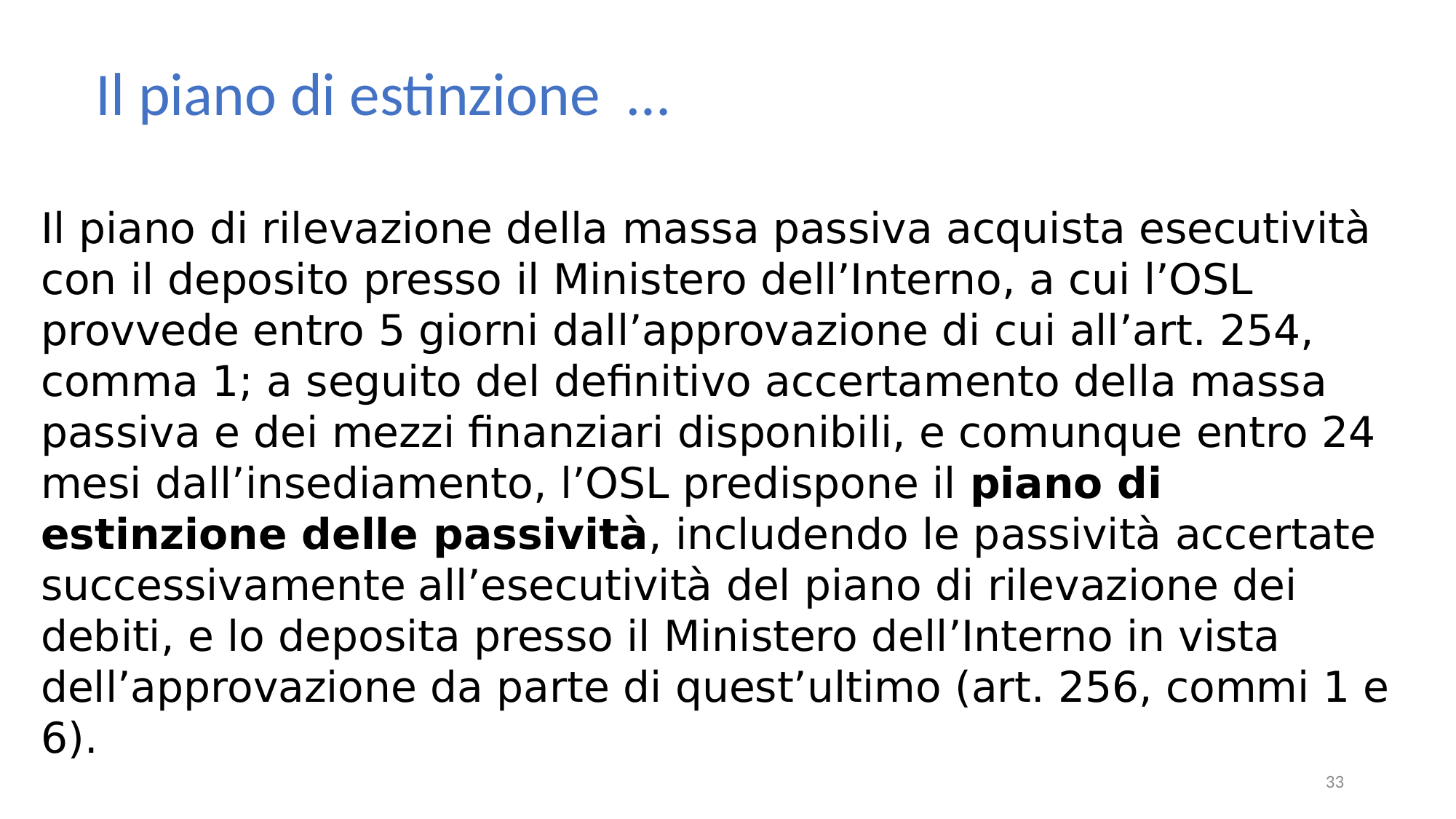

Il piano di estinzione  …

Il piano di rilevazione della massa passiva acquista esecutività con il deposito presso il Ministero dell’Interno, a cui l’OSL provvede entro 5 giorni dall’approvazione di cui all’art. 254, comma 1; a seguito del definitivo accertamento della massa passiva e dei mezzi finanziari disponibili, e comunque entro 24 mesi dall’insediamento, l’OSL predispone il piano di estinzione delle passività, includendo le passività accertate successivamente all’esecutività del piano di rilevazione dei debiti, e lo deposita presso il Ministero dell’Interno in vista dell’approvazione da parte di quest’ultimo (art. 256, commi 1 e 6).
33